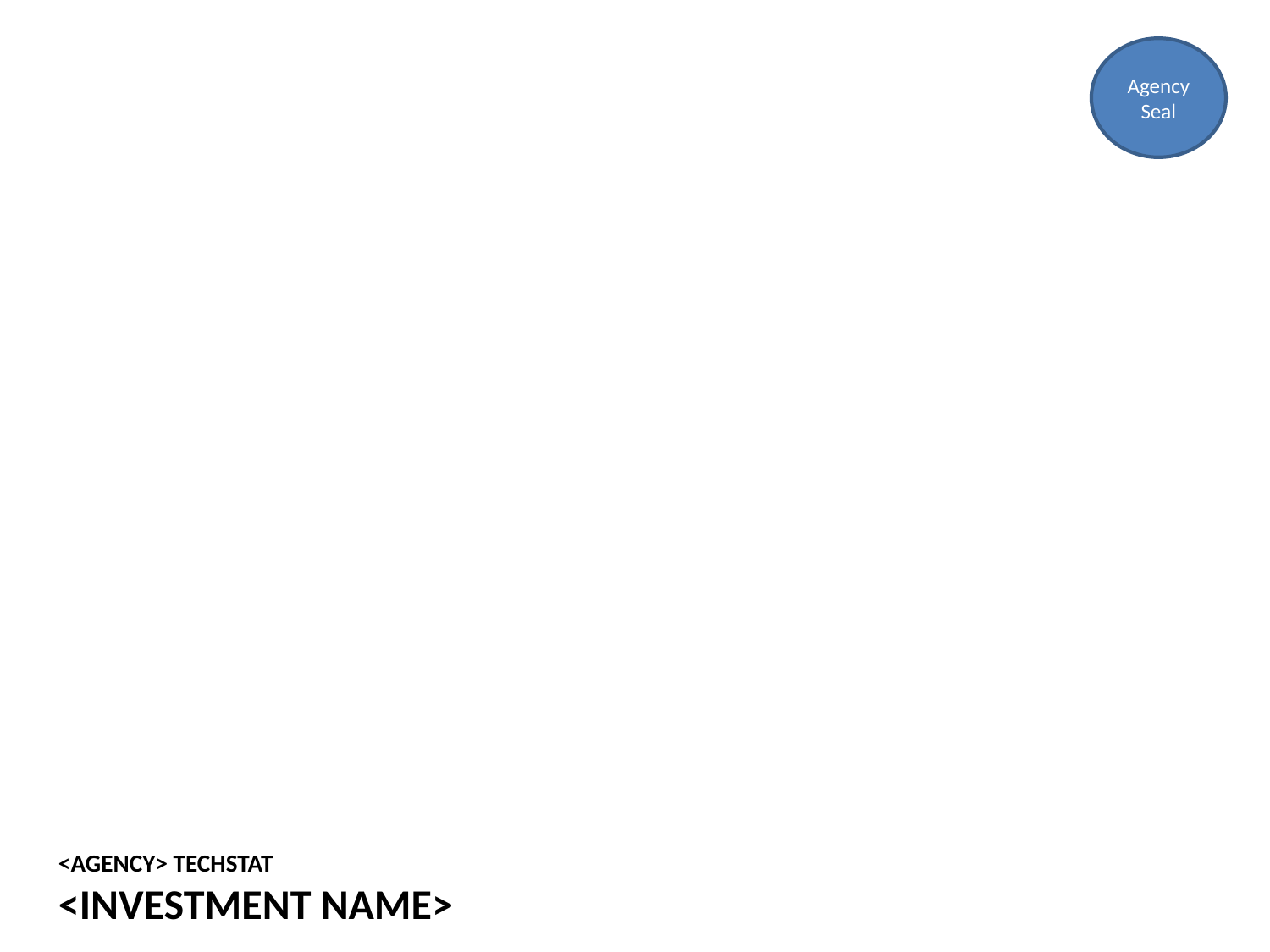

Agency Seal
# <Agency> Techstat <INVESTMENT NAME>